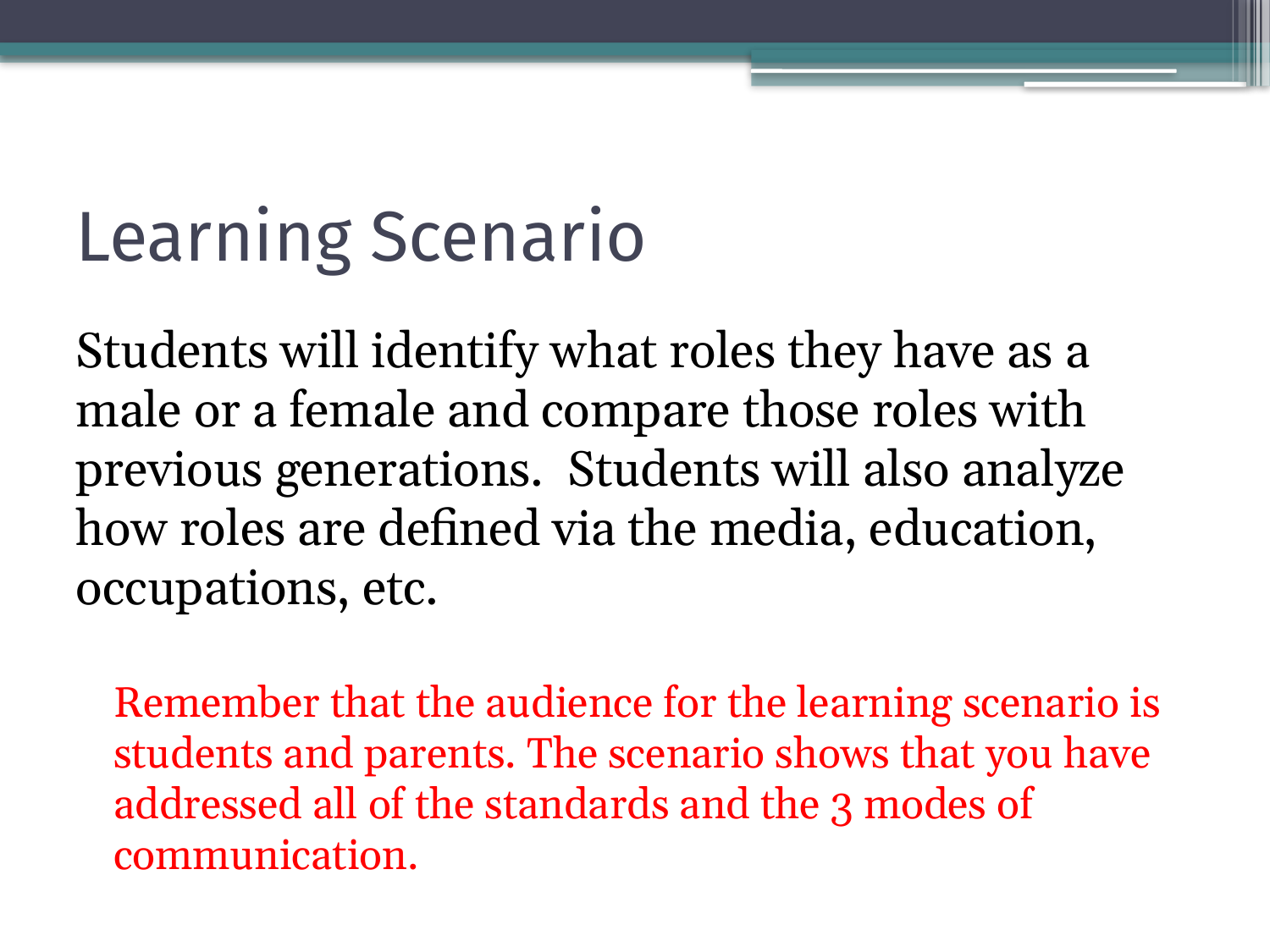

# Learning Scenario
Students will identify what roles they have as a male or a female and compare those roles with previous generations.  Students will also analyze how roles are defined via the media, education, occupations, etc.

Remember that the audience for the learning scenario is students and parents. The scenario shows that you have addressed all of the standards and the 3 modes of communication.